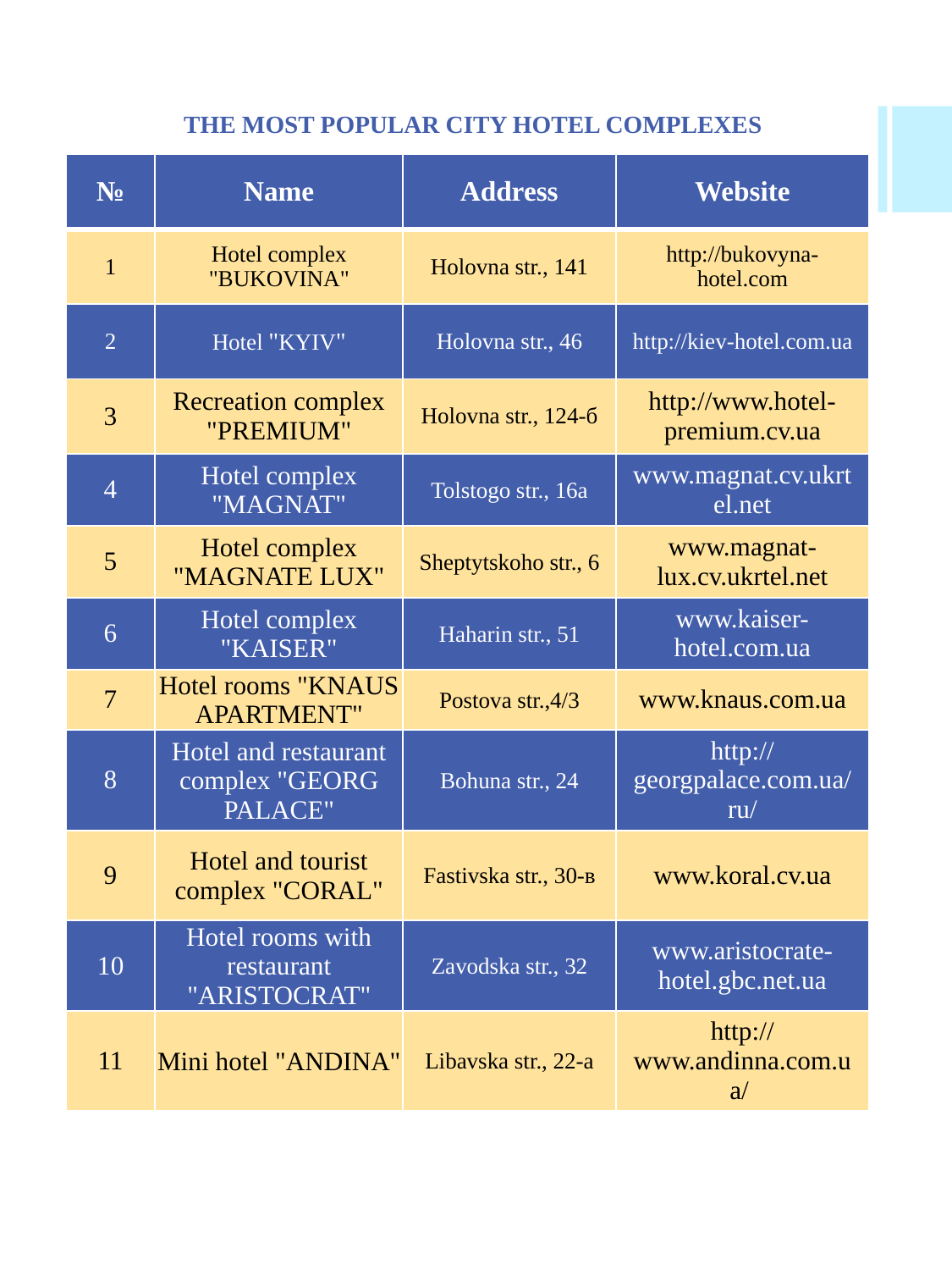

THE MOST POPULAR CITY HOTEL COMPLEXES
| № | Name | Address | Website |
| --- | --- | --- | --- |
| 1 | Hotel complex "BUKOVINA" | Holovna str., 141 | http://bukovyna-hotel.com |
| 2 | Hotel "KYIV" | Holovna str., 46 | http://kiev-hotel.com.ua |
| 3 | Recreation complex "PREMIUM" | Holovna str., 124-б | http://www.hotel-premium.cv.ua |
| 4 | Hotel complex "MAGNAT" | Tolstogo str., 16а | www.magnat.cv.ukrtel.net |
| 5 | Hotel complex "MAGNATE LUX" | Sheptytskoho str., 6 | www.magnat-lux.cv.ukrtel.net |
| 6 | Hotel complex "KAISER" | Haharin str., 51 | www.kaiser-hotel.com.ua |
| 7 | Hotel rooms "KNAUS APARTMENT" | Postova str.,4/3 | www.knaus.com.ua |
| 8 | Hotel and restaurant complex "GEORG PALACE" | Bohuna str., 24 | http://georgpalace.com.ua/ru/ |
| 9 | Hotel and tourist complex "CORAL" | Fastivska str., 30-в | www.koral.cv.ua |
| 10 | Hotel rooms with restaurant "ARISTOCRAT" | Zavodska str., 32 | www.aristocrate-hotel.gbc.net.ua |
| 11 | Mini hotel "ANDINA" | Libavska str., 22-а | http://www.andinna.com.ua/ |
# ТОРГІВЛЯ ТА СФЕРА ПОСЛУГ